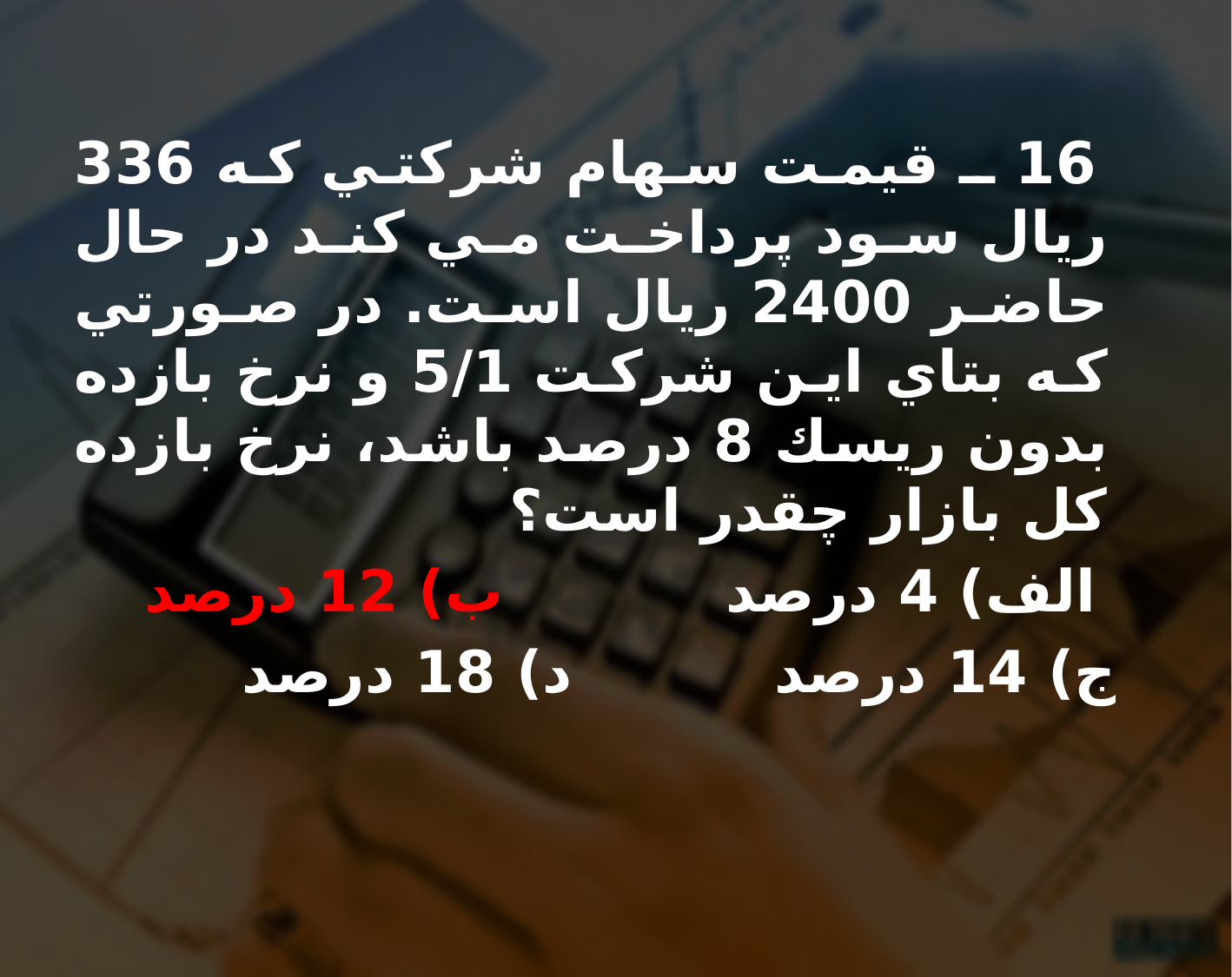

16 ـ قيمت سهام شركتي كه 336 ريال سود پرداخت مي كند در حال حاضر 2400 ريال است. در صورتي كه بتاي اين شركت 5/1 و نرخ بازده بدون ريسك 8 درصد باشد، نرخ بازده كل بازار چقدر است؟
   الف) 4 درصد     	      ب) 12 درصد
  	ج) 14 درصد   	       د) 18 درصد